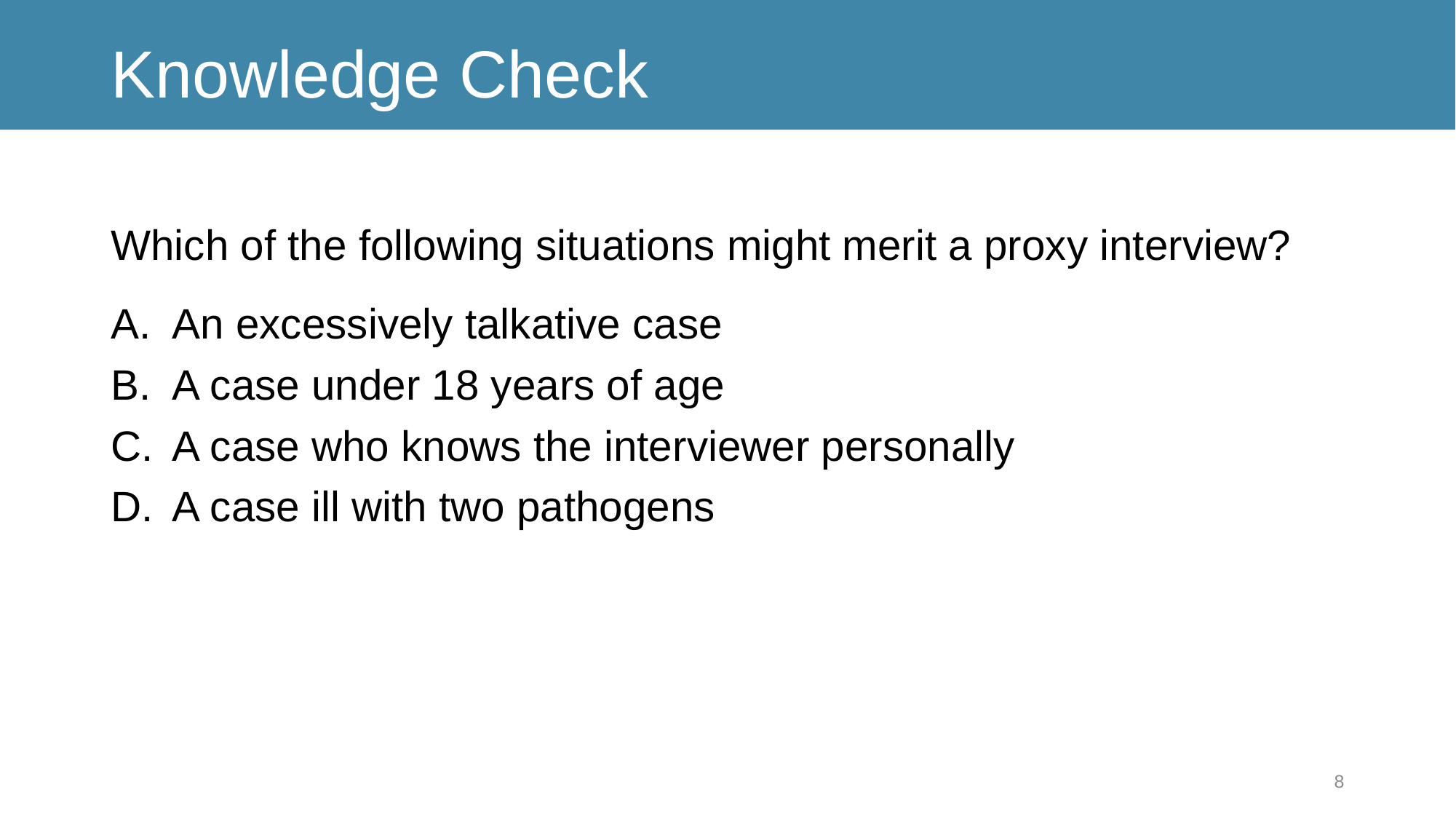

# Knowledge Check
Which of the following situations might merit a proxy interview?
An excessively talkative case
A case under 18 years of age
A case who knows the interviewer personally
A case ill with two pathogens
8